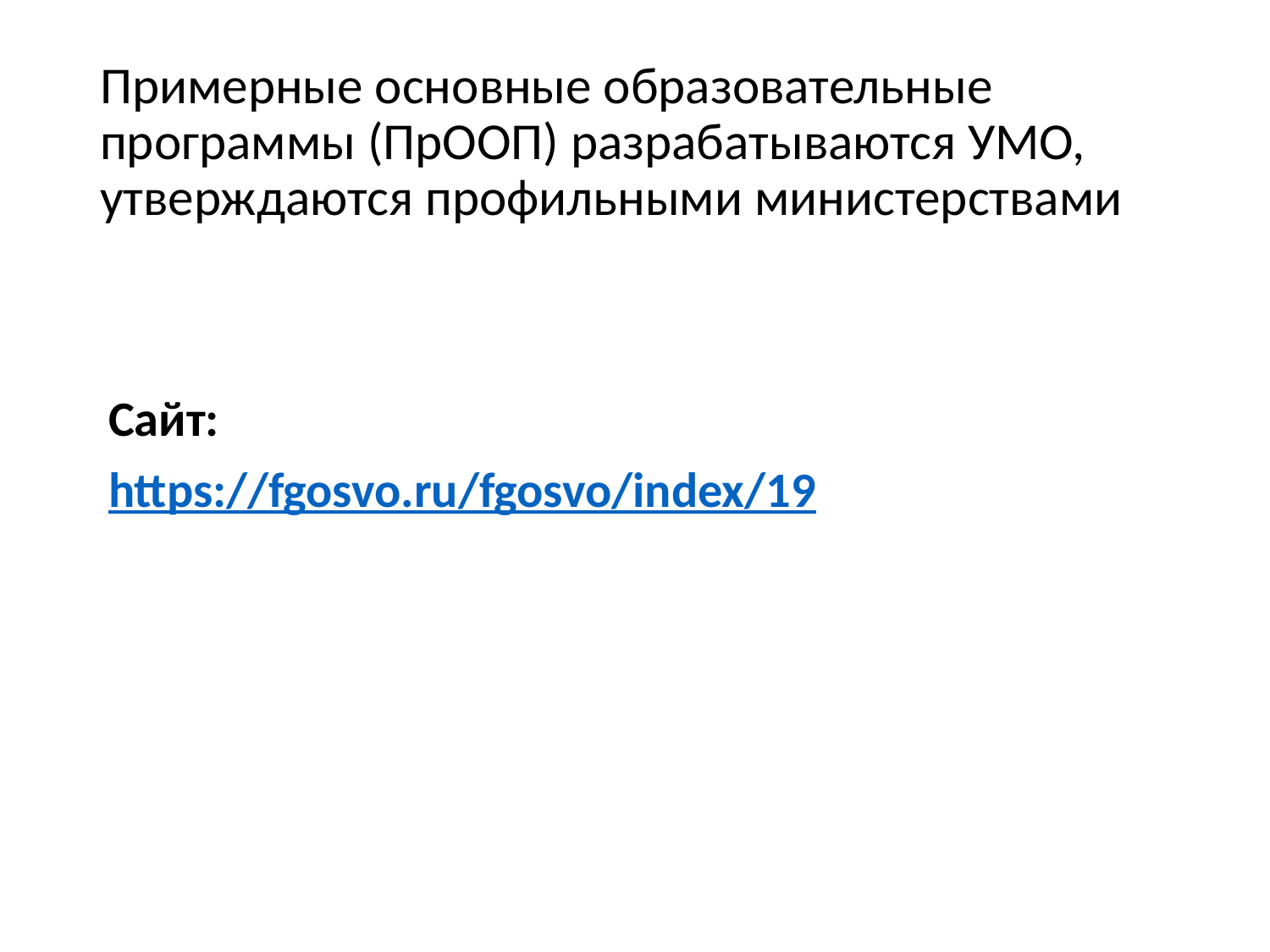

# Примерные основные образовательные программы (ПрООП) разрабатываются УМО, утверждаются профильными министерствами
Сайт:
https://fgosvo.ru/fgosvo/index/19